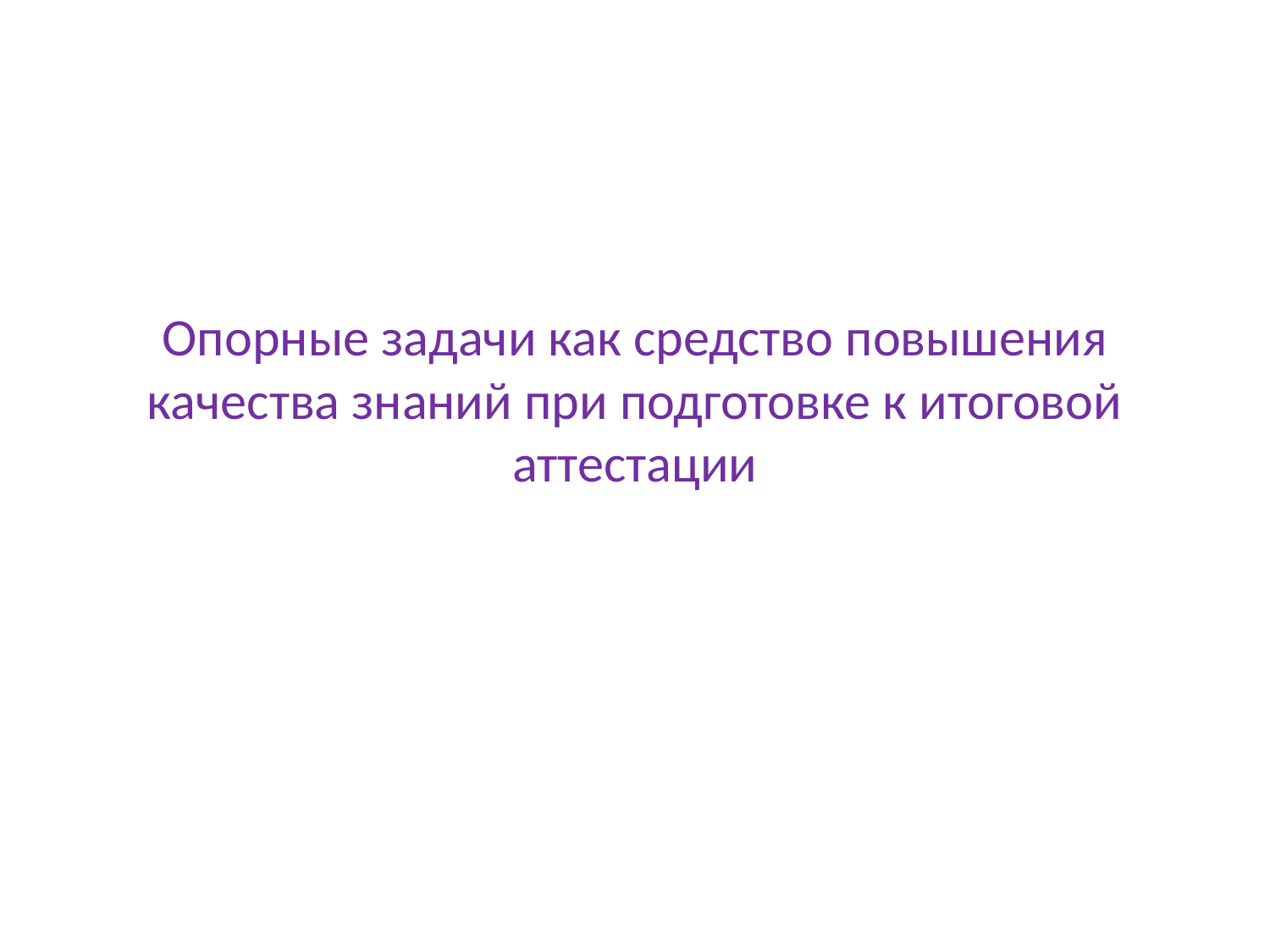

# Опорные задачи как средство повышения качества знаний при подготовке к итоговой аттестации